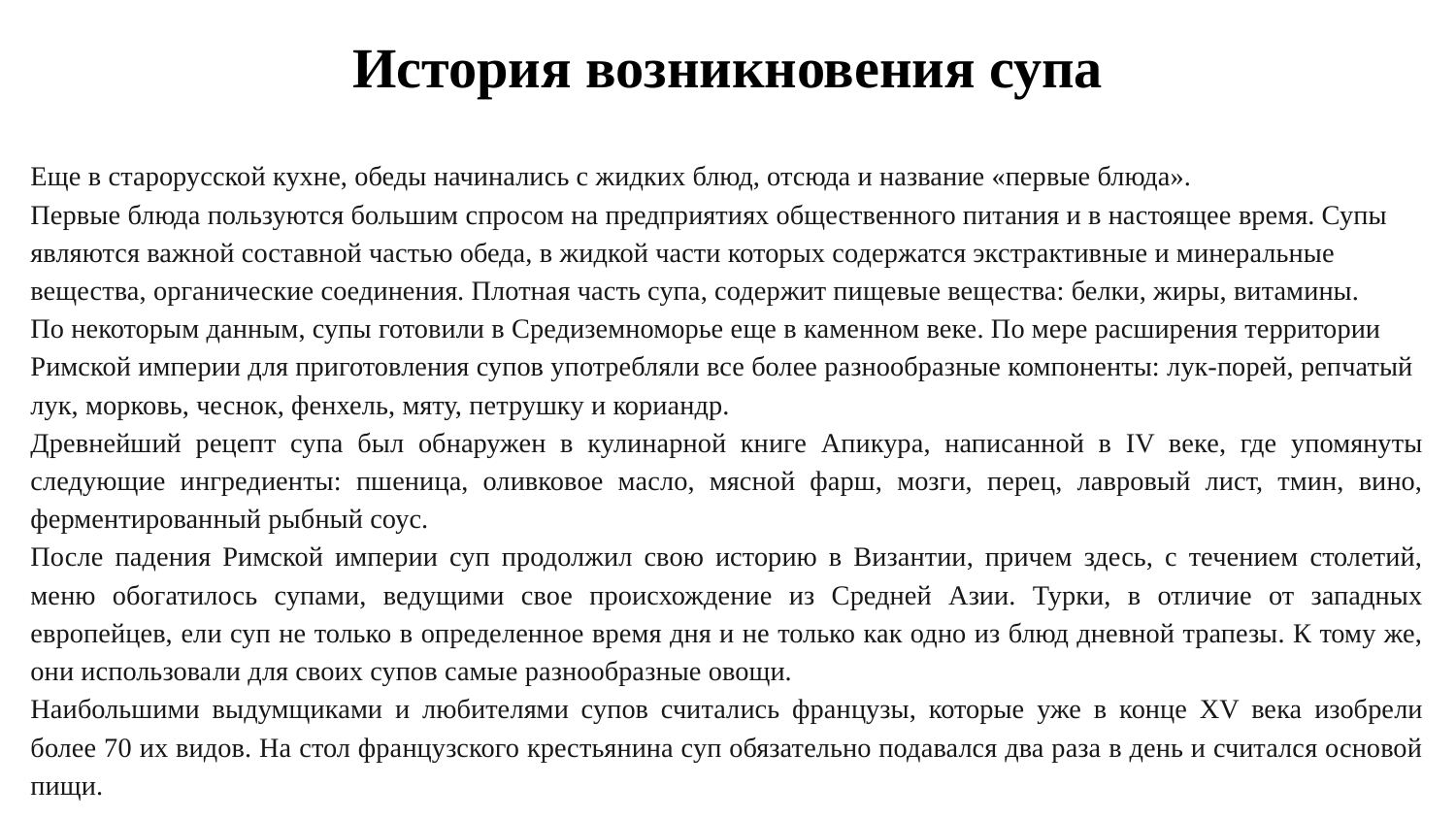

# История возникновения супа

Еще в старорусской кухне, обеды начинались с жидких блюд, отсюда и название «первые блюда».
Первые блюда пользуются большим спросом на предприятиях общественного питания и в настоящее время. Супы являются важной составной частью обеда, в жидкой части которых содержатся экстрактивные и минеральные вещества, органические соединения. Плотная часть супа, содержит пищевые вещества: белки, жиры, витамины.
По некоторым данным, супы готовили в Средиземноморье еще в каменном веке. По мере расширения территории Римской империи для приготовления супов употребляли все более разнообразные компоненты: лук-порей, репчатый лук, морковь, чеснок, фенхель, мяту, петрушку и кориандр.
Древнейший рецепт супа был обнаружен в кулинарной книге Апикура, написанной в IV веке, где упомянуты следующие ингредиенты: пшеница, оливковое масло, мясной фарш, мозги, перец, лавровый лист, тмин, вино, ферментированный рыбный соус.
После падения Римской империи суп продолжил свою историю в Византии, причем здесь, с течением столетий, меню обогатилось супами, ведущими свое происхождение из Средней Азии. Турки, в отличие от западных европейцев, ели суп не только в определенное время дня и не только как одно из блюд дневной трапезы. К тому же, они использовали для своих супов самые разнообразные овощи.
Наибольшими выдумщиками и любителями супов считались французы, которые уже в конце XV века изобрели более 70 их видов. На стол французского крестьянина суп обязательно подавался два раза в день и считался основой пищи.